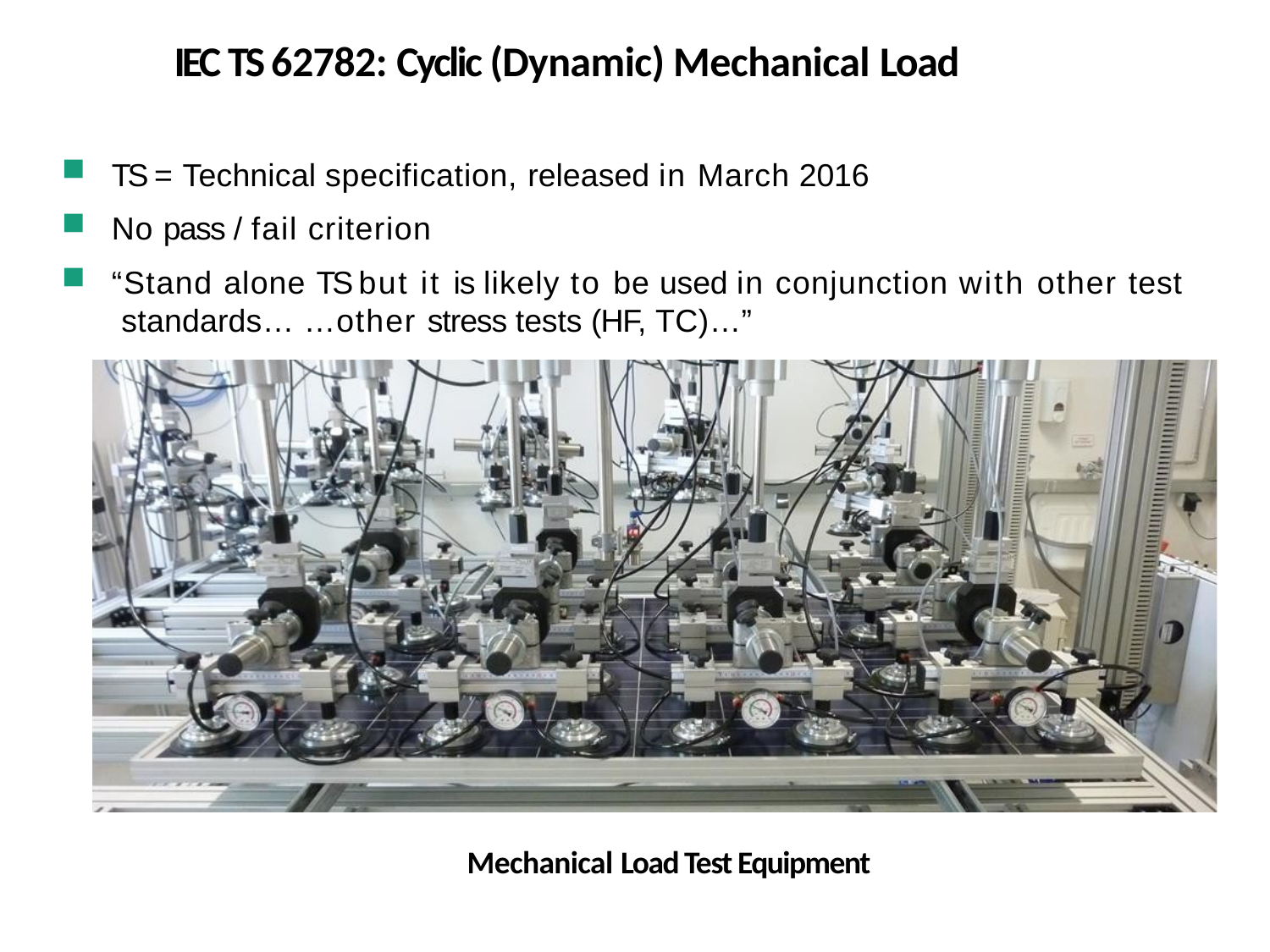

# IEC TS 62782: Cyclic (Dynamic) Mechanical Load
TS = Technical specification, released in March 2016
No pass / fail criterion
“Stand alone TS but it is likely to be used in conjunction with other test  standards… …other stress tests (HF, TC)…”

Mechanical Load Test Equipment